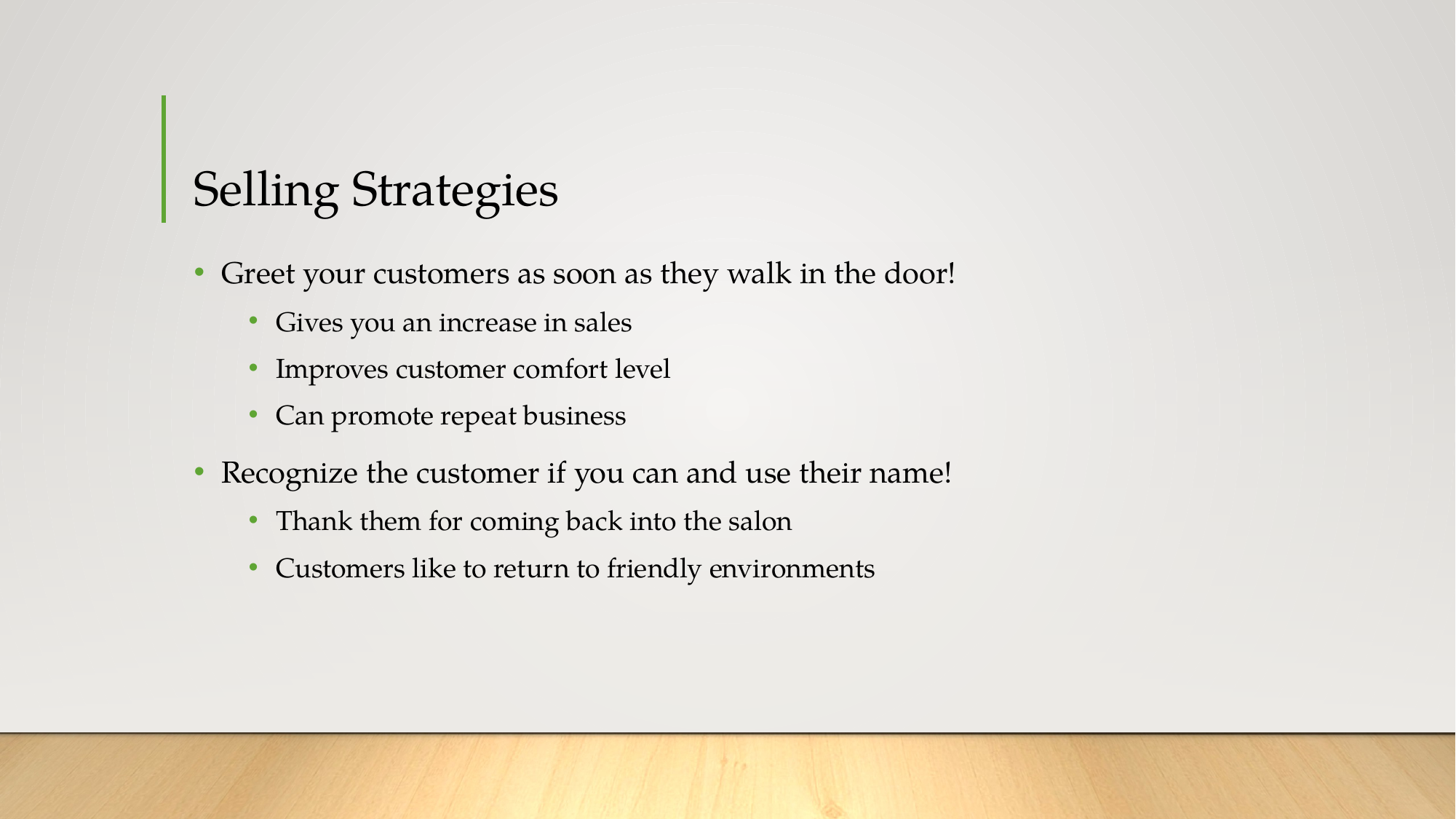

# Selling Strategies
Greet your customers as soon as they walk in the door!
Gives you an increase in sales
Improves customer comfort level
Can promote repeat business
Recognize the customer if you can and use their name!
Thank them for coming back into the salon
Customers like to return to friendly environments